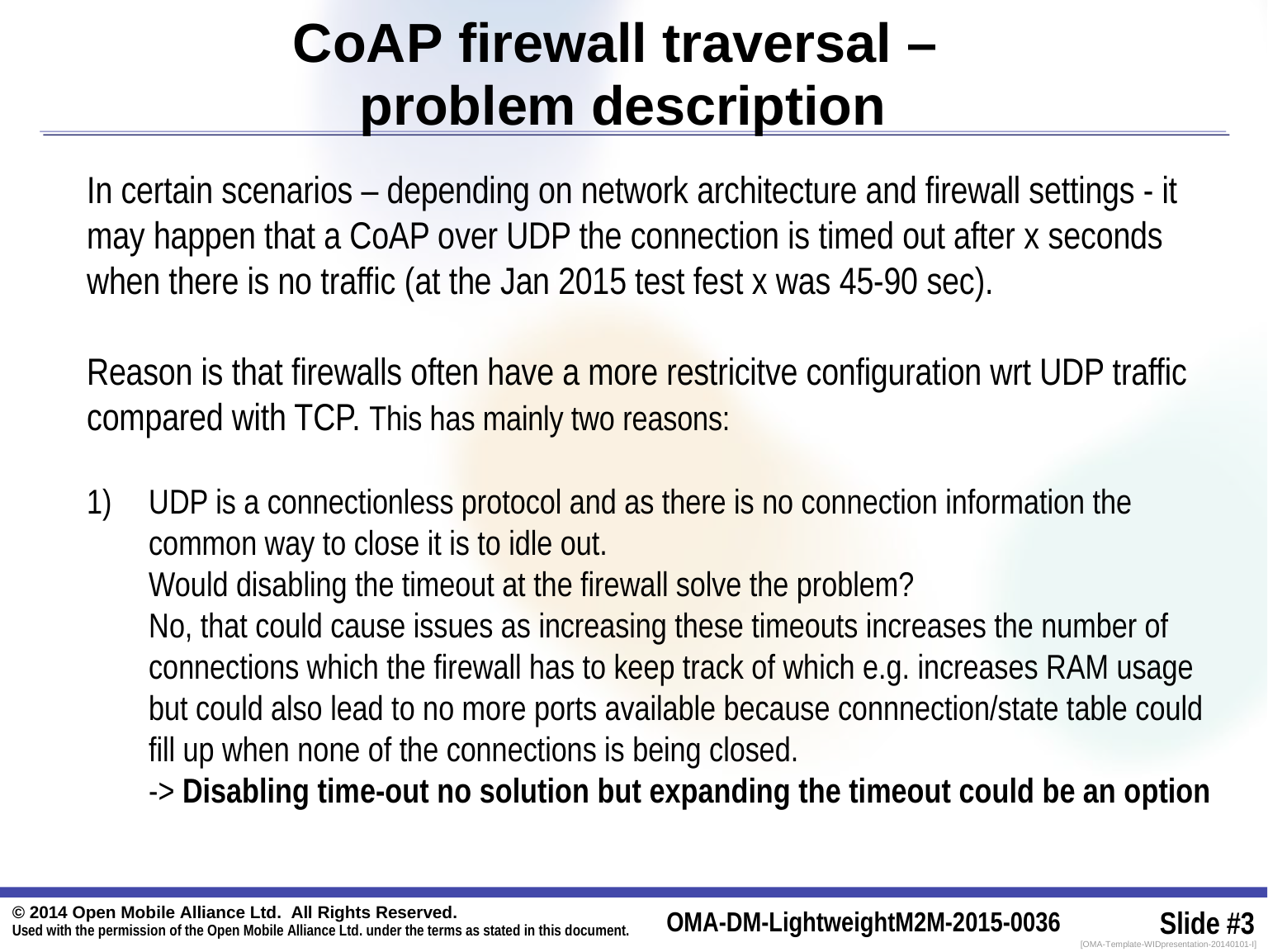

# CoAP firewall traversal – problem description
In certain scenarios – depending on network architecture and firewall settings - it may happen that a CoAP over UDP the connection is timed out after x seconds when there is no traffic (at the Jan 2015 test fest x was 45-90 sec).

Reason is that firewalls often have a more restricitve configuration wrt UDP traffic compared with TCP. This has mainly two reasons:

UDP is a connectionless protocol and as there is no connection information the common way to close it is to idle out.
Would disabling the timeout at the firewall solve the problem?
No, that could cause issues as increasing these timeouts increases the number of connections which the firewall has to keep track of which e.g. increases RAM usage but could also lead to no more ports available because connnection/state table could fill up when none of the connections is being closed.
-> Disabling time-out no solution but expanding the timeout could be an option

© 2014 Open Mobile Alliance Ltd.  All Rights Reserved.
Used with the permission of the Open Mobile Alliance Ltd. under the terms as stated in this document.
OMA-DM-LightweightM2M-2015-0036
Slide #3
[OMA-Template-WIDpresentation-20140101-I]